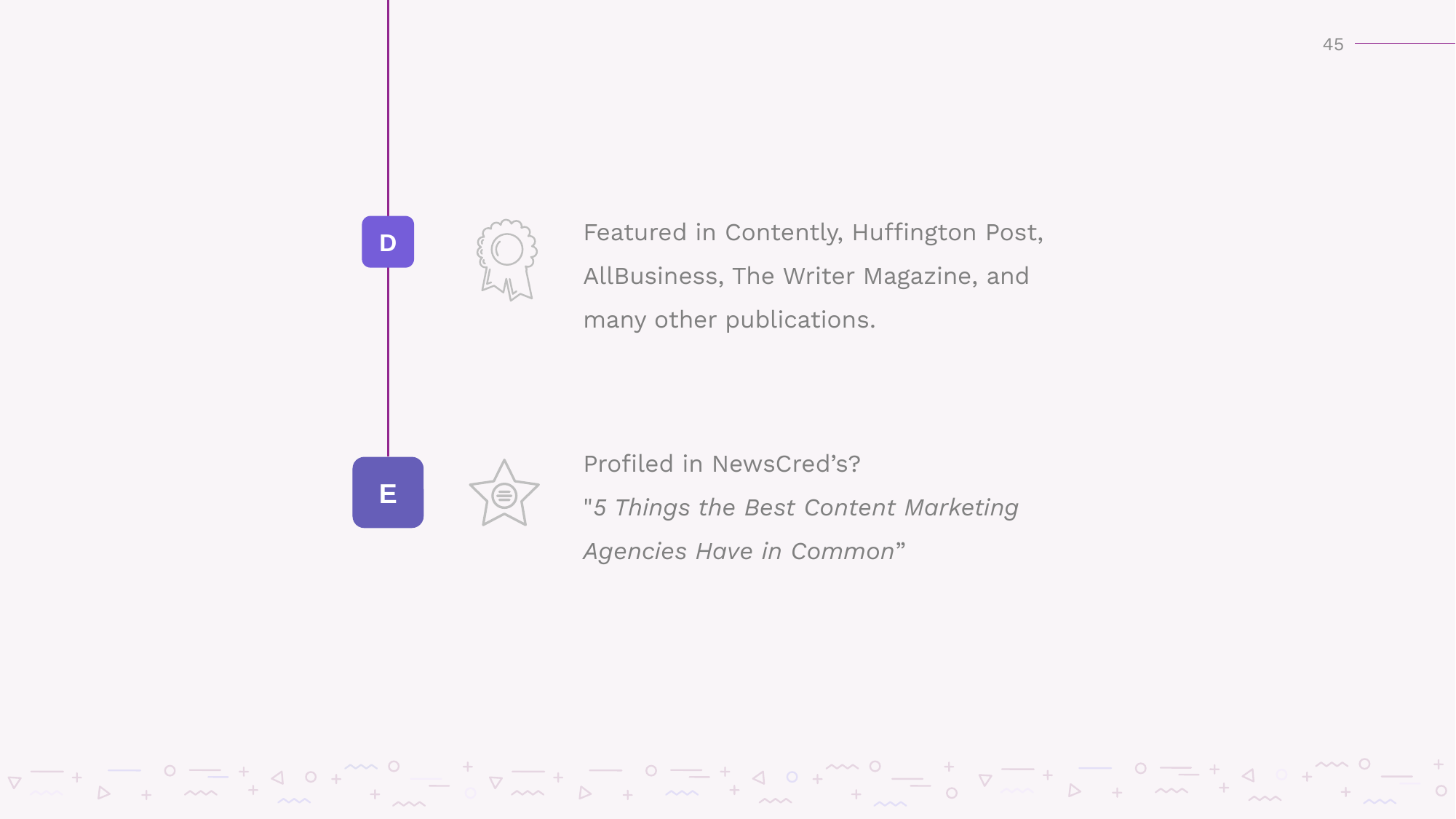

45
Featured in Contently, Huffington Post, AllBusiness, The Writer Magazine, and many other publications.
D

Profiled in NewsCred’s?
"5 Things the Best Content Marketing Agencies Have in Common”
E